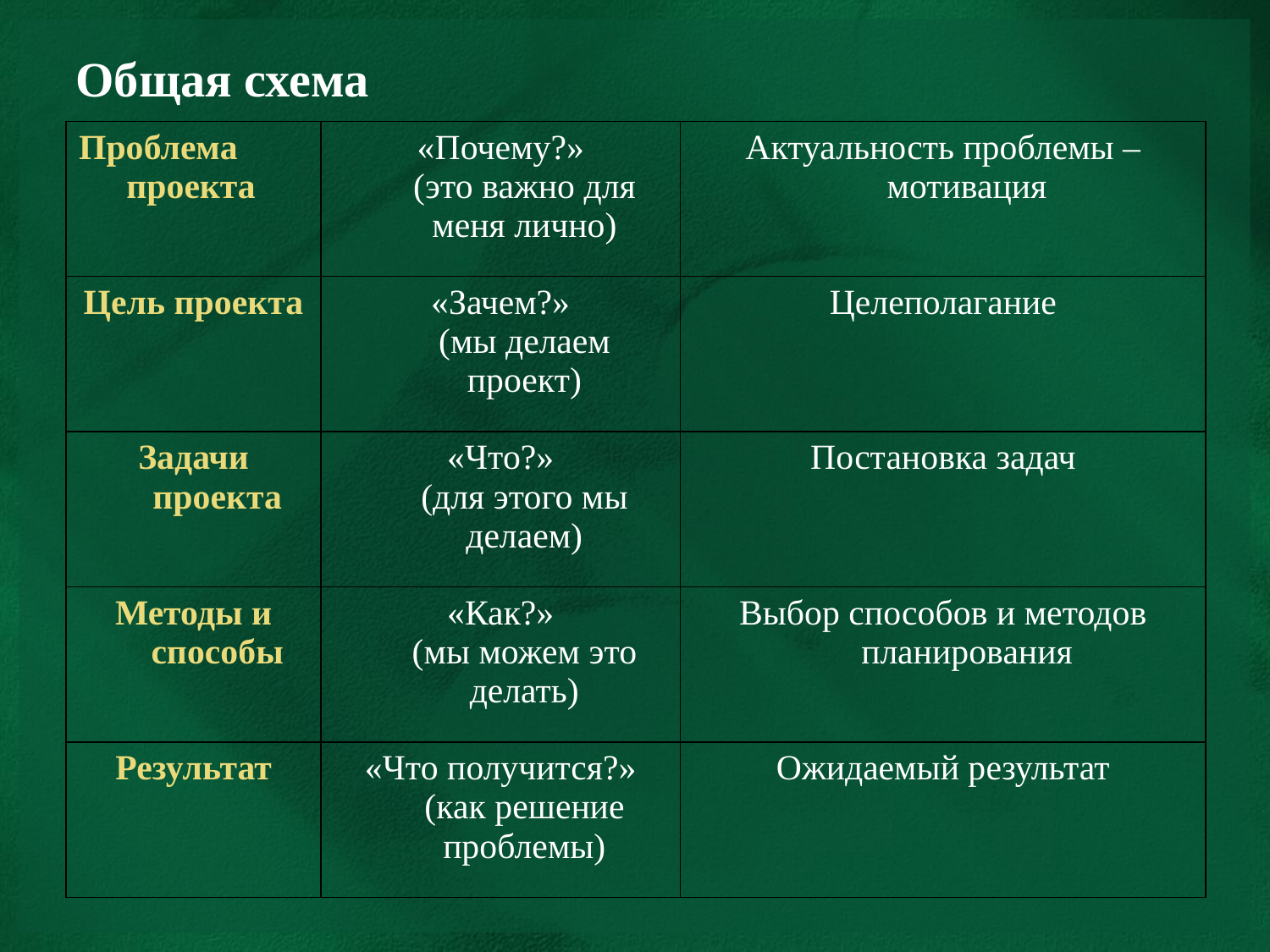

# Общая схема
| Проблема проекта | «Почему?» (это важно для меня лично) | Актуальность проблемы – мотивация |
| --- | --- | --- |
| Цель проекта | «Зачем?» (мы делаем проект) | Целеполагание |
| Задачи проекта | «Что?» (для этого мы делаем) | Постановка задач |
| Методы и способы | «Как?» (мы можем это делать) | Выбор способов и методов планирования |
| Результат | «Что получится?» (как решение проблемы) | Ожидаемый результат |